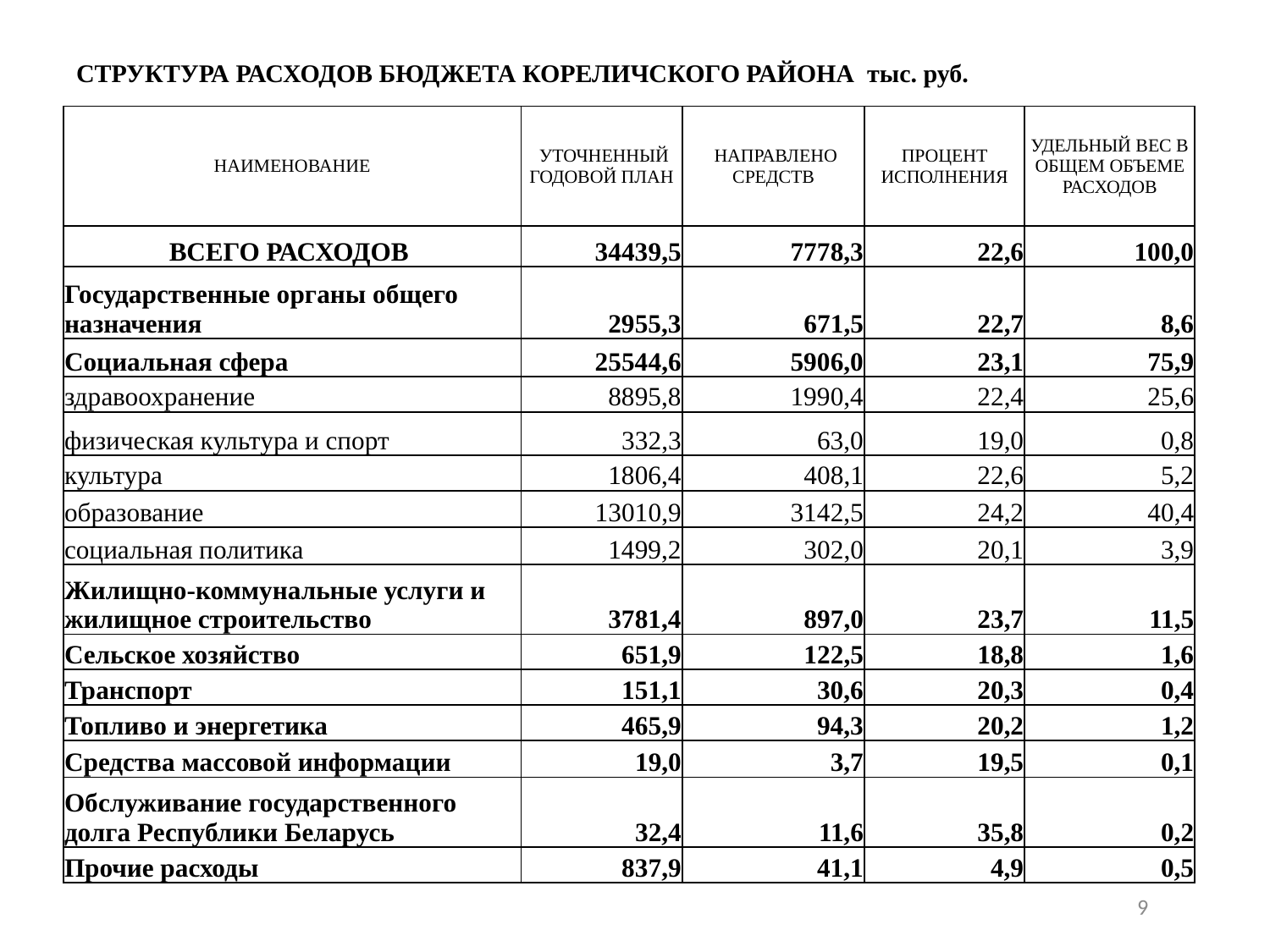

# СТРУКТУРА РАСХОДОВ БЮДЖЕТА КОРЕЛИЧСКОГО РАЙОНА  тыс. руб.
| НАИМЕНОВАНИЕ | УТОЧНЕННЫЙ ГОДОВОЙ ПЛАН | НАПРАВЛЕНО СРЕДСТВ | ПРОЦЕНТ ИСПОЛНЕНИЯ | УДЕЛЬНЫЙ ВЕС В ОБЩЕМ ОБЪЕМЕ РАСХОДОВ |
| --- | --- | --- | --- | --- |
| ВСЕГО РАСХОДОВ | 34439,5 | 7778,3 | 22,6 | 100,0 |
| Государственные органы общего назначения | 2955,3 | 671,5 | 22,7 | 8,6 |
| Социальная сфера | 25544,6 | 5906,0 | 23,1 | 75,9 |
| здравоохранение | 8895,8 | 1990,4 | 22,4 | 25,6 |
| физическая культура и спорт | 332,3 | 63,0 | 19,0 | 0,8 |
| культура | 1806,4 | 408,1 | 22,6 | 5,2 |
| образование | 13010,9 | 3142,5 | 24,2 | 40,4 |
| социальная политика | 1499,2 | 302,0 | 20,1 | 3,9 |
| Жилищно-коммунальные услуги и жилищное строительство | 3781,4 | 897,0 | 23,7 | 11,5 |
| Сельское хозяйство | 651,9 | 122,5 | 18,8 | 1,6 |
| Транспорт | 151,1 | 30,6 | 20,3 | 0,4 |
| Топливо и энергетика | 465,9 | 94,3 | 20,2 | 1,2 |
| Средства массовой информации | 19,0 | 3,7 | 19,5 | 0,1 |
| Обслуживание государственного долга Республики Беларусь | 32,4 | 11,6 | 35,8 | 0,2 |
| Прочие расходы | 837,9 | 41,1 | 4,9 | 0,5 |
6